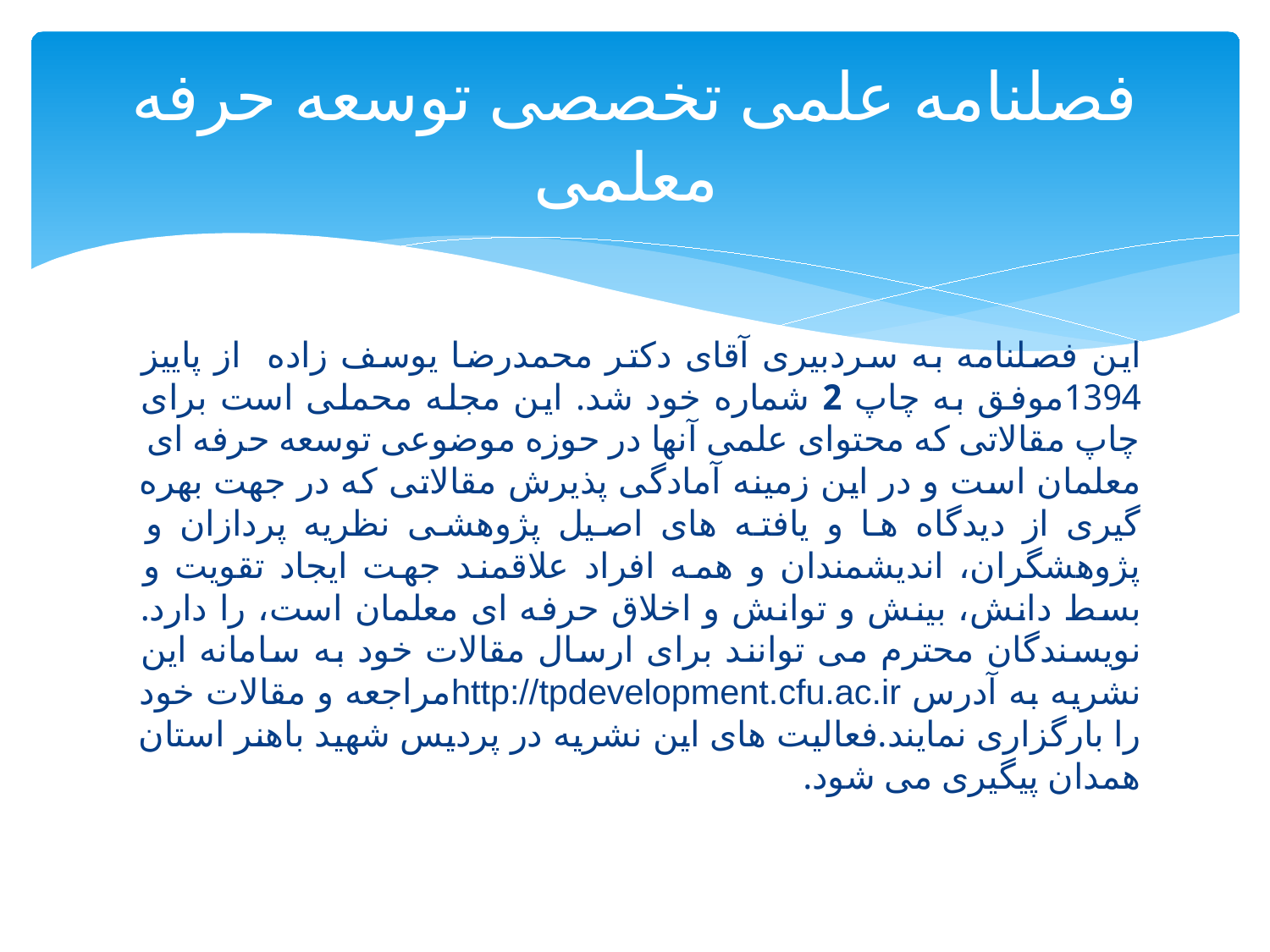

# فصلنامه علمی تخصصی توسعه حرفه معلمی
این فصلنامه به سردبیری آقای دکتر محمدرضا یوسف زاده  از پاییز 1394موفق به چاپ 2 شماره خود شد. این مجله محملی است برای چاپ مقالاتی که محتوای علمی آنها در حوزه موضوعی توسعه حرفه ای  معلمان است و در این زمینه آمادگی پذیرش مقالاتی که در جهت بهره گیری از دیدگاه ها و یافته های اصیل پژوهشی نظریه پردازان و پژوهشگران، اندیشمندان و همه افراد علاقمند جهت ایجاد تقویت و بسط دانش، بینش و توانش و اخلاق حرفه ای معلمان است، را دارد. نویسندگان محترم می توانند برای ارسال مقالات خود به سامانه این نشریه به آدرس http://tpdevelopment.cfu.ac.irمراجعه و مقالات خود را بارگزاری نمایند.فعالیت های این نشریه در پردیس شهید باهنر استان همدان پیگیری می شود.